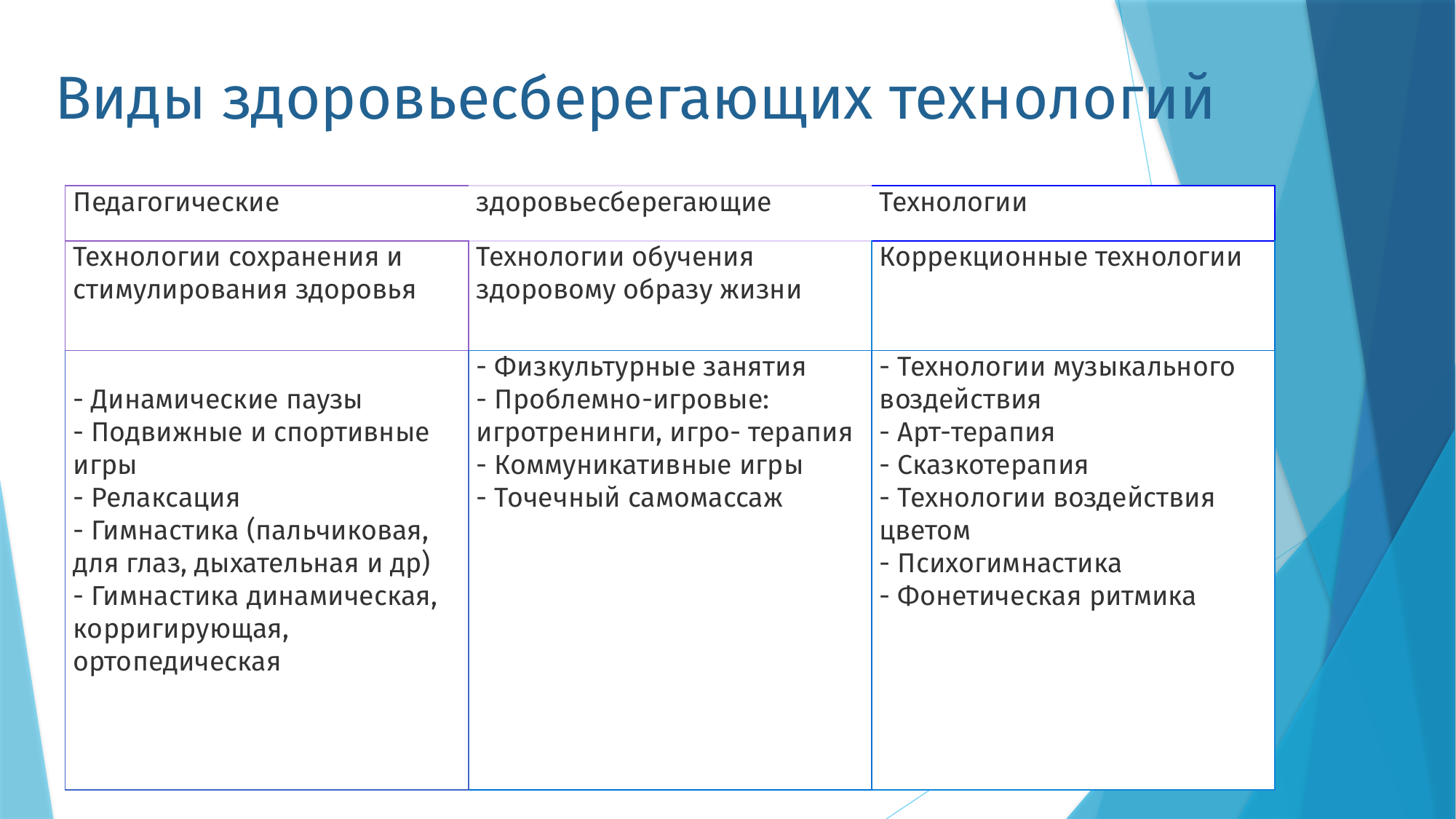

# Виды здоровьесберегающих технологий
| Педагогические | здоровьесберегающие | Технологии |
| --- | --- | --- |
| Технологии сохранения и стимулирования здоровья | Технологии обучения здоровому образу жизни | Коррекционные технологии |
| - Динамические паузы - Подвижные и спортивные игры - Релаксация - Гимнастика (пальчиковая, для глаз, дыхательная и др) - Гимнастика динамическая, корригирующая, ортопедическая | - Физкультурные занятия - Проблемно-игровые: игротренинги, игро- терапия - Коммуникативные игры - Точечный самомассаж | - Технологии музыкального воздействия - Арт-терапия - Сказкотерапия - Технологии воздействия цветом - Психогимнастика - Фонетическая ритмика |